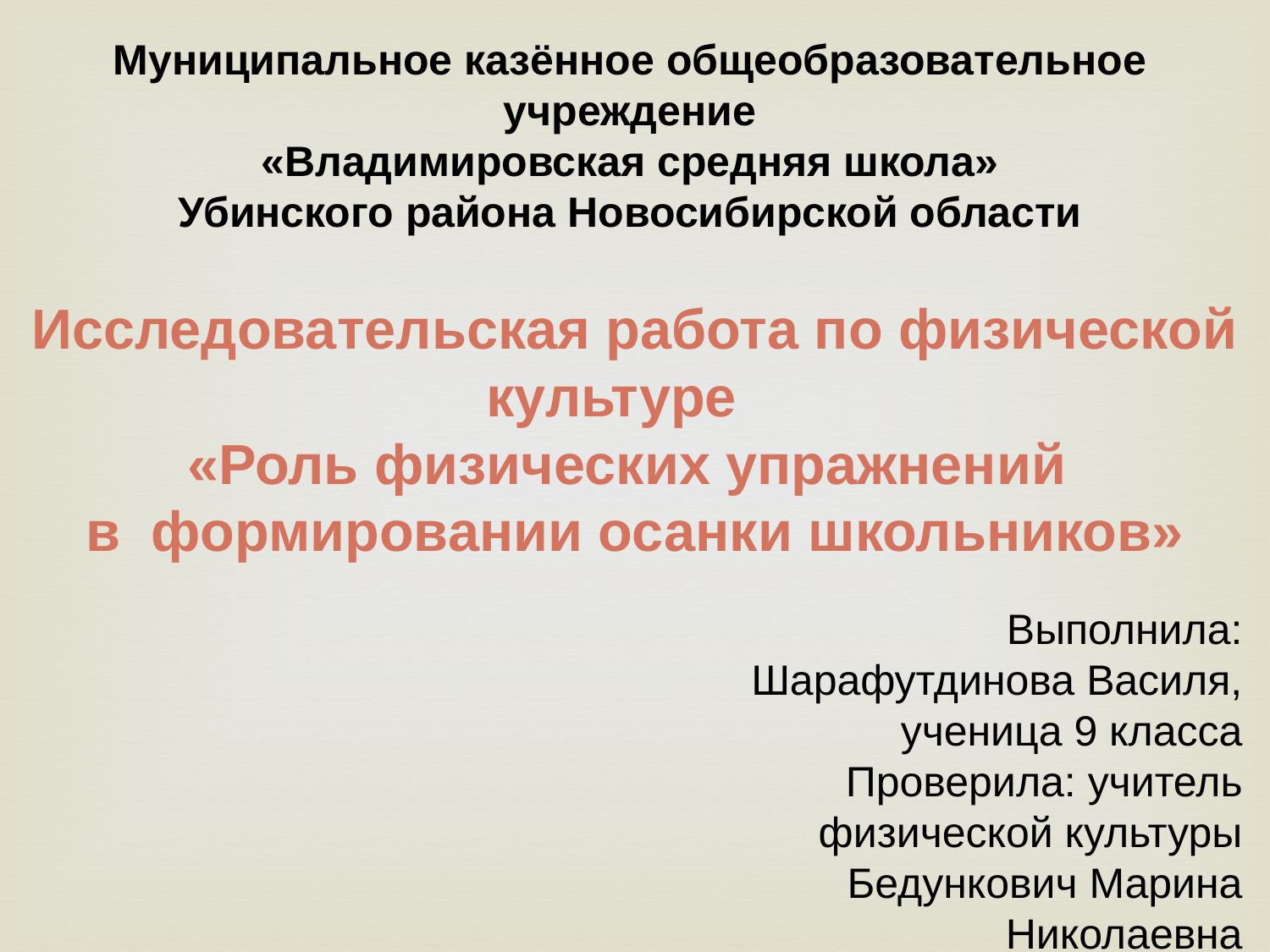

Муниципальное казённое общеобразовательное учреждение
«Владимировская средняя школа»
Убинского района Новосибирской области
Исследовательская работа по физической культуре
«Роль физических упражнений
в  формировании осанки школьников»
Выполнила:
Шарафутдинова Василя,
ученица 9 класса
 Проверила: учитель физической культуры Бедункович Марина Николаевна